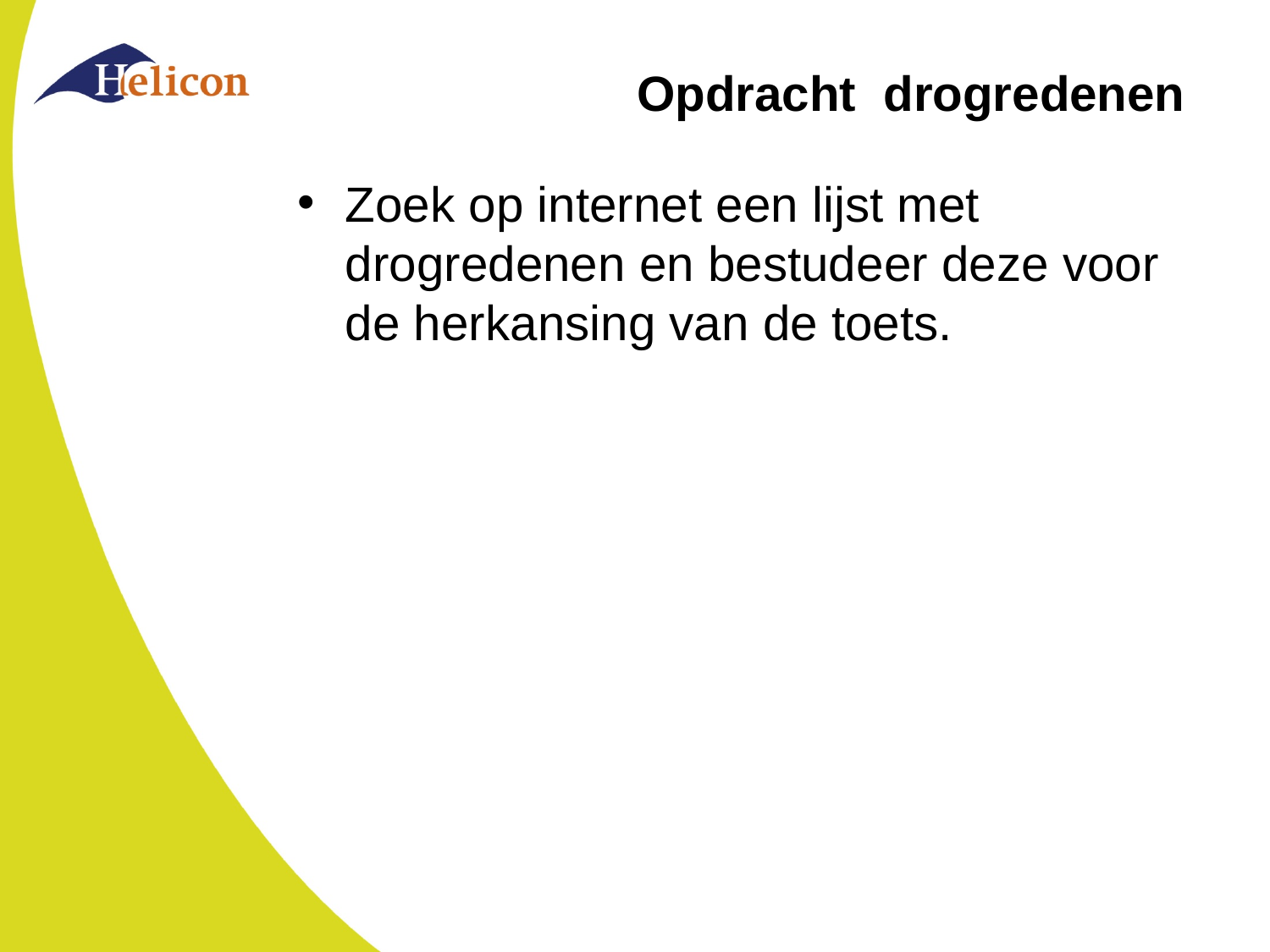

# Opdracht  drogredenen
Zoek op internet een lijst met drogredenen en bestudeer deze voor de herkansing van de toets.